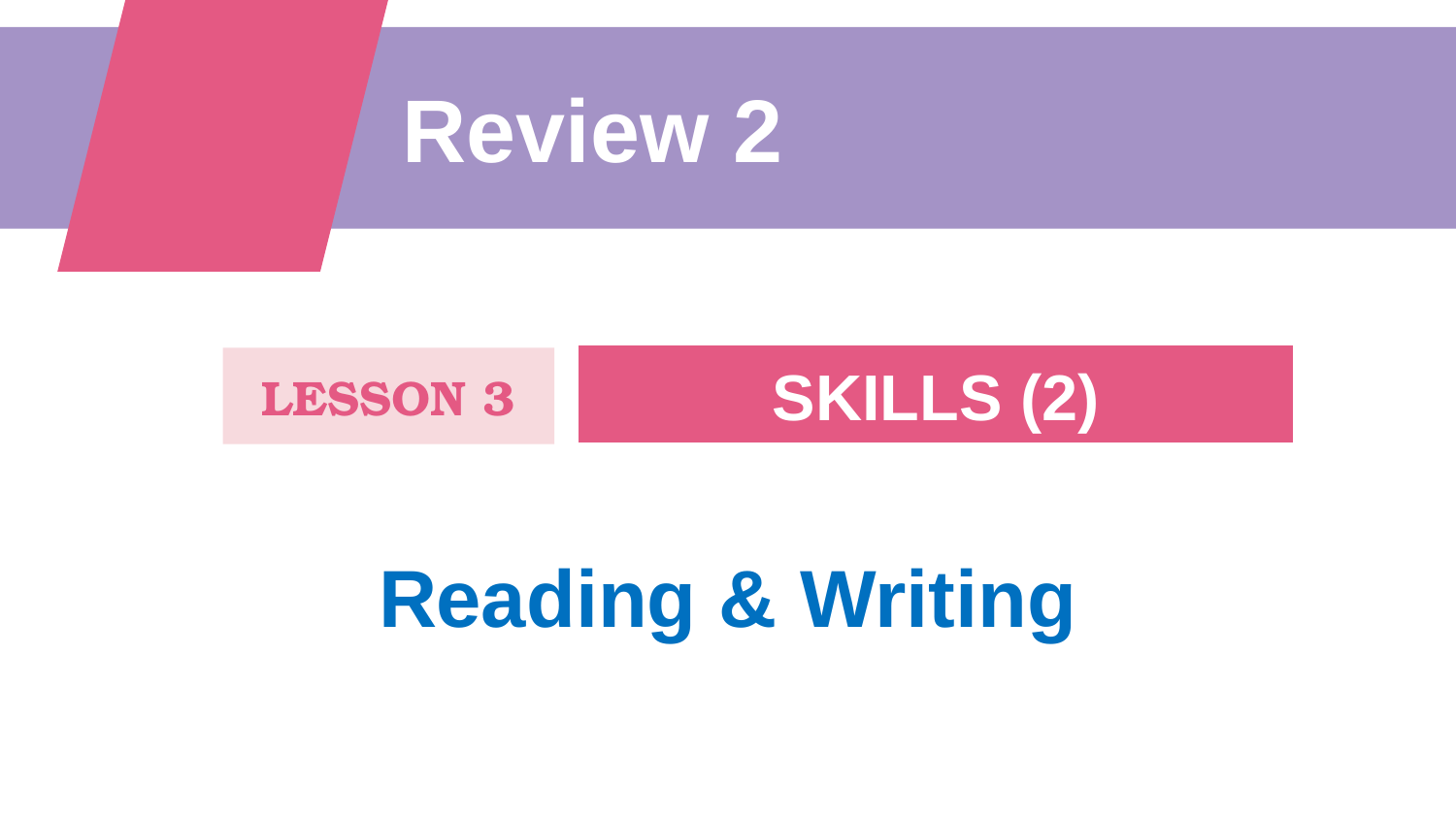

Review 2
SKILLS (2)
LESSON 3
Reading & Writing